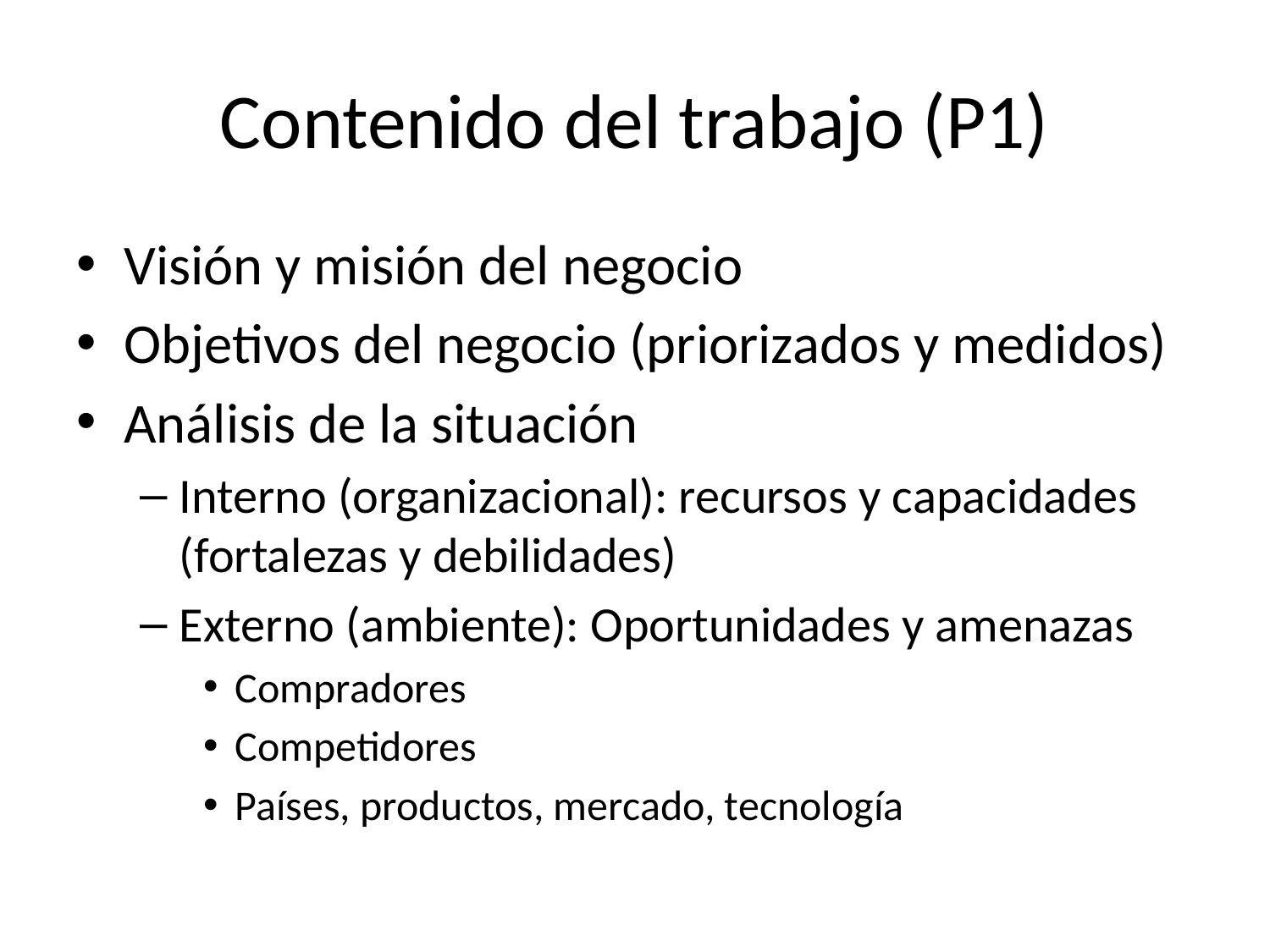

# Contenido del trabajo (P1)
Visión y misión del negocio
Objetivos del negocio (priorizados y medidos)
Análisis de la situación
Interno (organizacional): recursos y capacidades (fortalezas y debilidades)
Externo (ambiente): Oportunidades y amenazas
Compradores
Competidores
Países, productos, mercado, tecnología